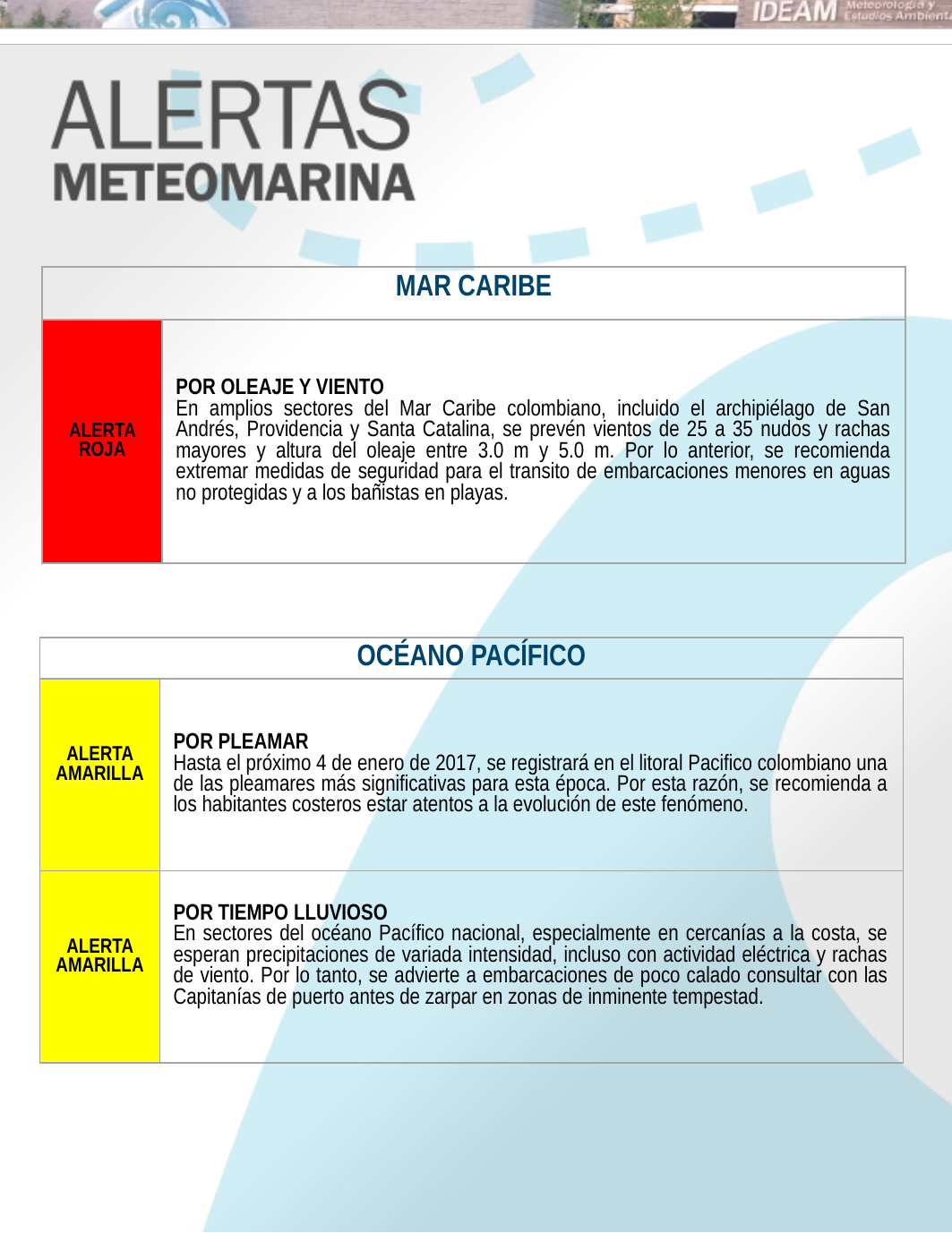

| MAR CARIBE |  |
| --- | --- |
| ALERTA ROJA | POR OLEAJE Y VIENTO En amplios sectores del Mar Caribe colombiano, incluido el archipiélago de San Andrés, Providencia y Santa Catalina, se prevén vientos de 25 a 35 nudos y rachas mayores y altura del oleaje entre 3.0 m y 5.0 m. Por lo anterior, se recomienda extremar medidas de seguridad para el transito de embarcaciones menores en aguas no protegidas y a los bañistas en playas. |
| OCÉANO PACÍFICO |  |
| --- | --- |
| ALERTA AMARILLA | POR PLEAMAR Hasta el próximo 4 de enero de 2017, se registrará en el litoral Pacifico colombiano una de las pleamares más significativas para esta época. Por esta razón, se recomienda a los habitantes costeros estar atentos a la evolución de este fenómeno. |
| ALERTA AMARILLA | POR TIEMPO LLUVIOSO En sectores del océano Pacífico nacional, especialmente en cercanías a la costa, se esperan precipitaciones de variada intensidad, incluso con actividad eléctrica y rachas de viento. Por lo tanto, se advierte a embarcaciones de poco calado consultar con las Capitanías de puerto antes de zarpar en zonas de inminente tempestad. |